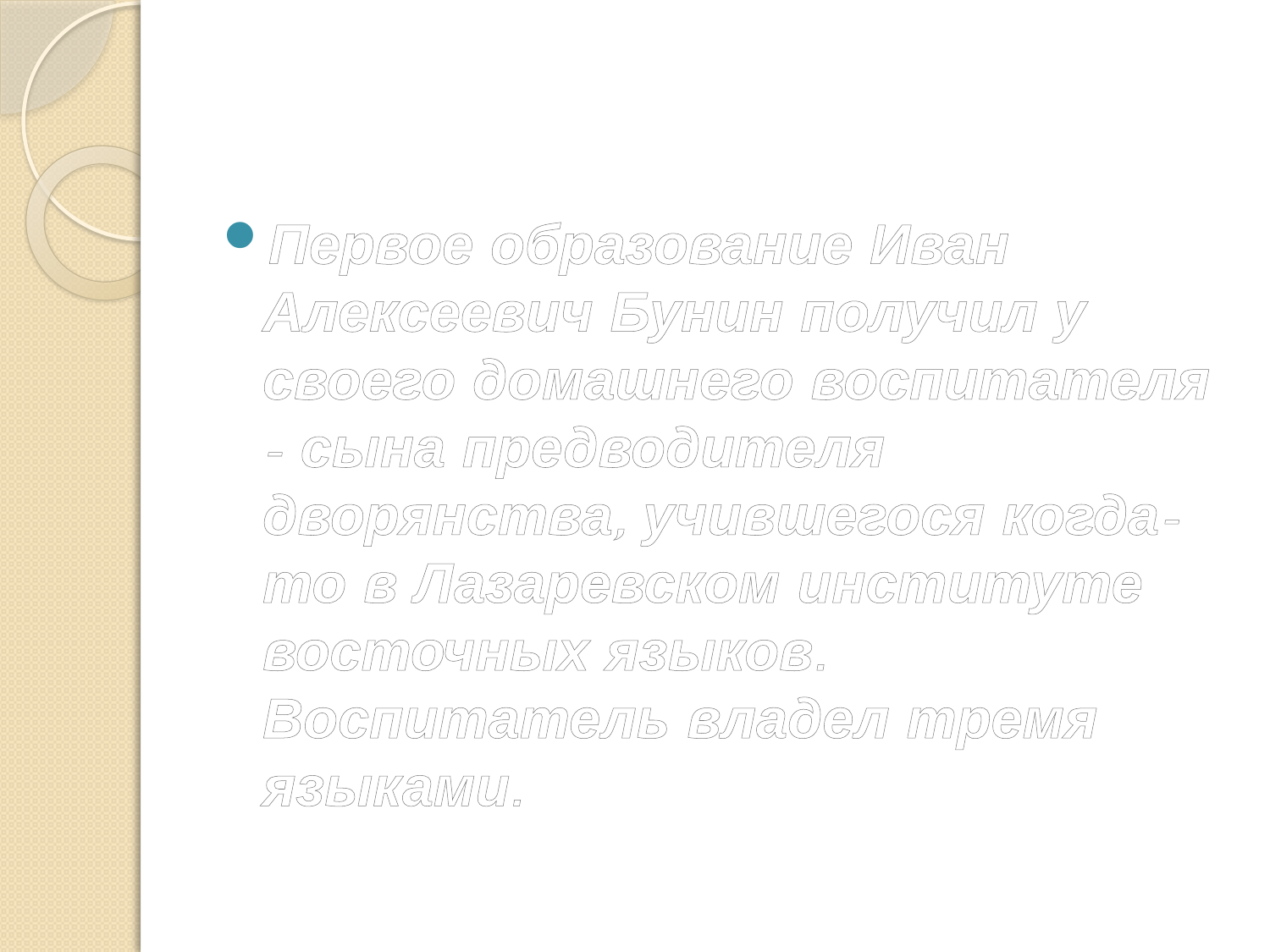

#
Первое образование Иван Алексеевич Бунин получил у своего домашнего воспитателя - сына предводителя дворянства, учившегося когда-то в Лазаревском институте восточных языков. Воспитатель владел тремя языками.